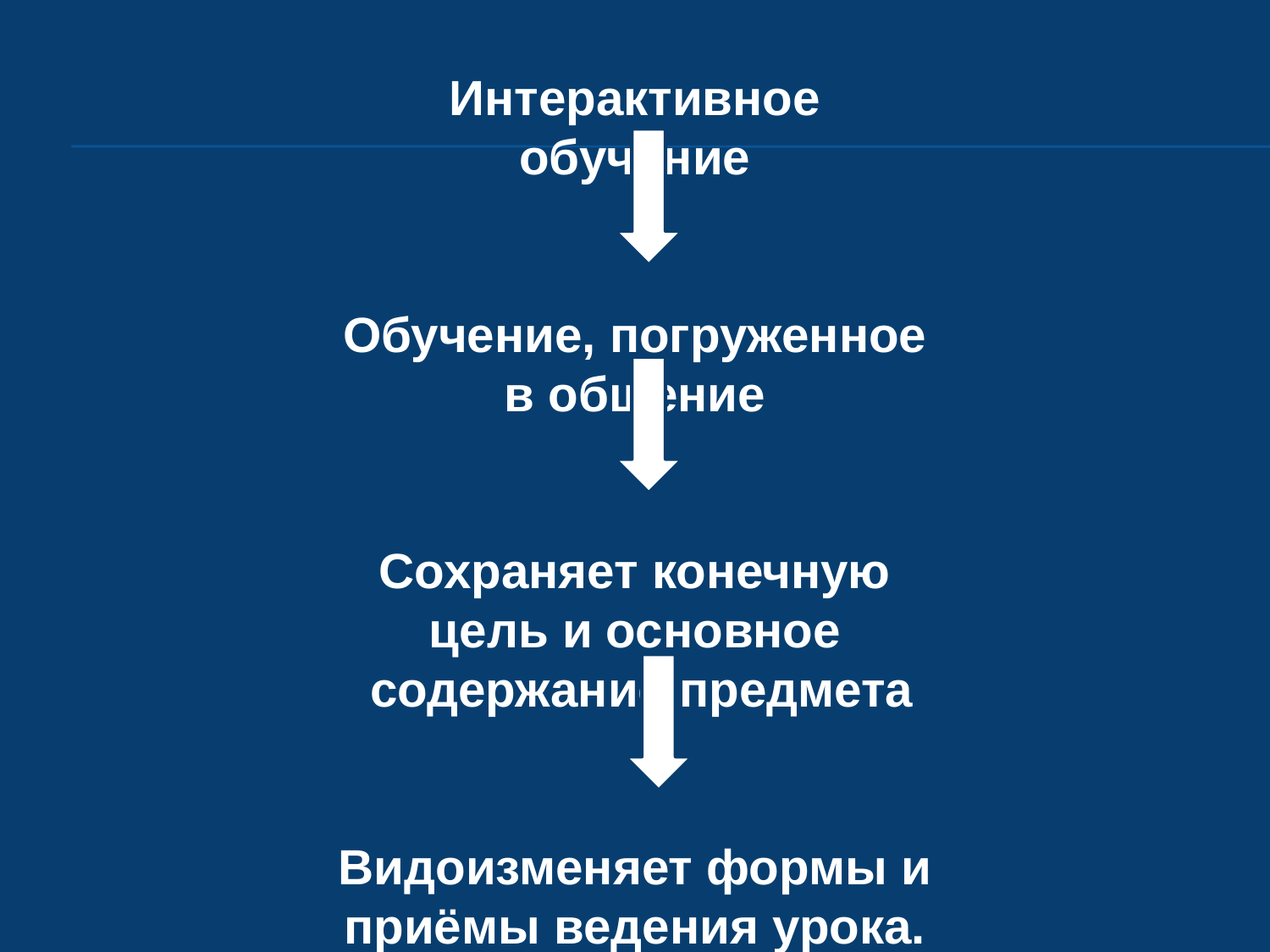

Интерактивное обучение

Обучение, погруженное в общение

Сохраняет конечную цель и основное
 содержание предмета

Видоизменяет формы и приёмы ведения урока.